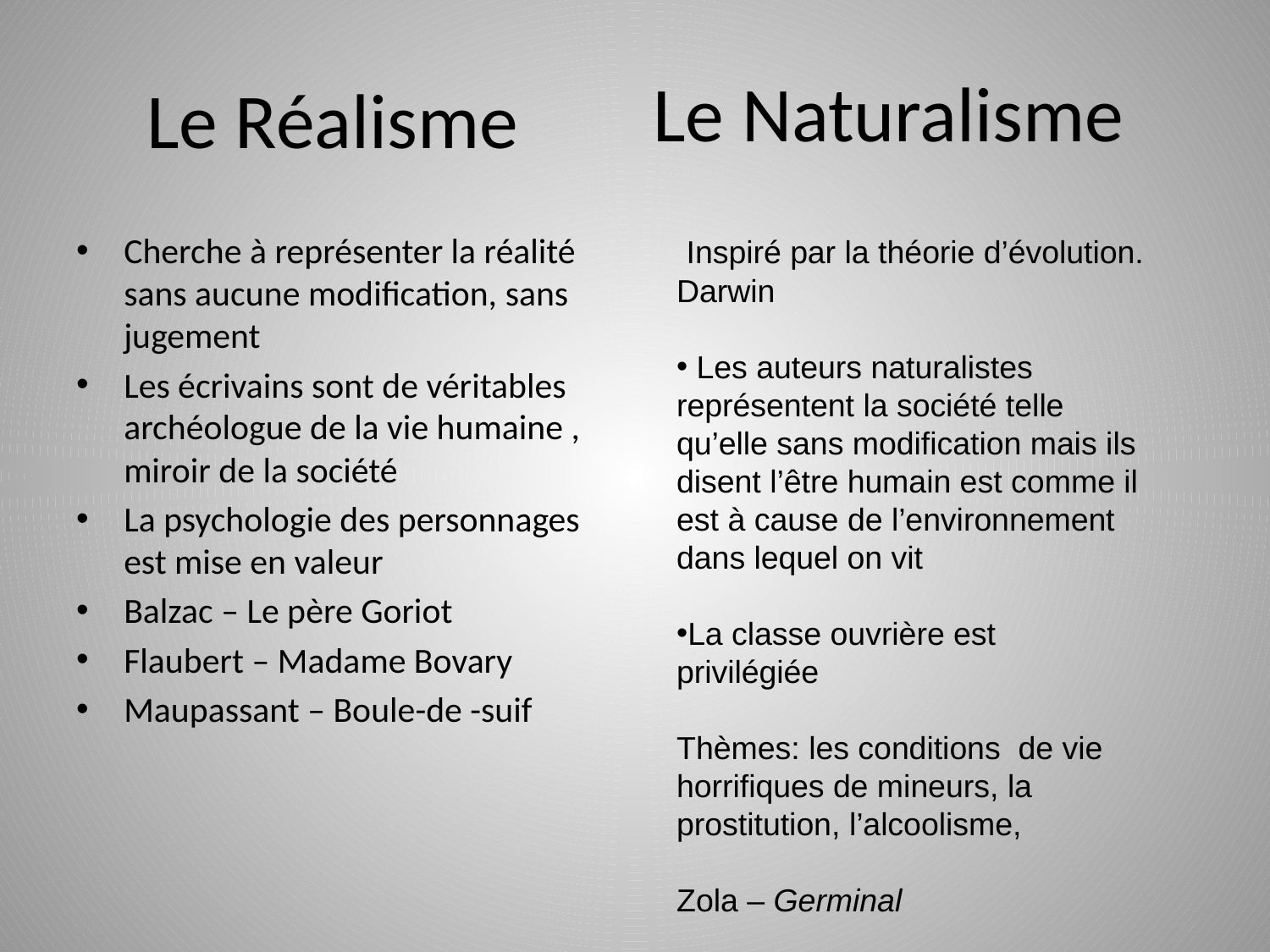

# Le Réalisme
Le Naturalisme

Cherche à représenter la réalité sans aucune modification, sans jugement
Les écrivains sont de véritables archéologue de la vie humaine , miroir de la société
La psychologie des personnages est mise en valeur
Balzac – Le père Goriot
Flaubert – Madame Bovary
Maupassant – Boule-de -suif
 Inspiré par la théorie d’évolution. Darwin

 Les auteurs naturalistes        représentent la société telle qu’elle sans modification mais ils disent l’être humain est comme il est à cause de l’environnement dans lequel on vit

La classe ouvrière est privilégiée

Thèmes: les conditions  de vie horrifiques de mineurs, la prostitution, l’alcoolisme,

Zola – Germinal